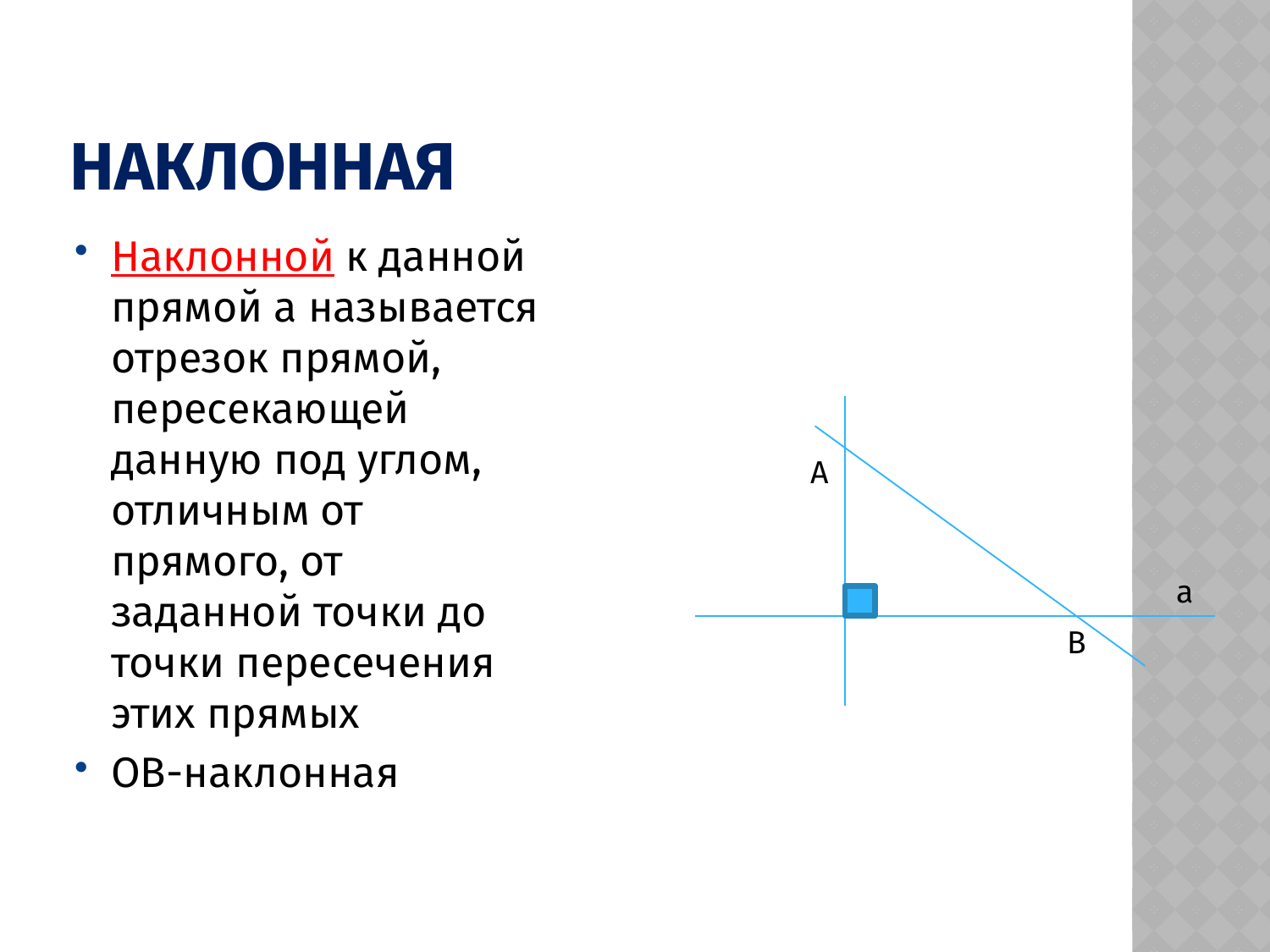

# Наклонная
Наклонной к данной прямой а называется отрезок прямой, пересекающей данную под углом, отличным от прямого, от заданной точки до точки пересечения этих прямых
ОВ-наклонная

А
а

В